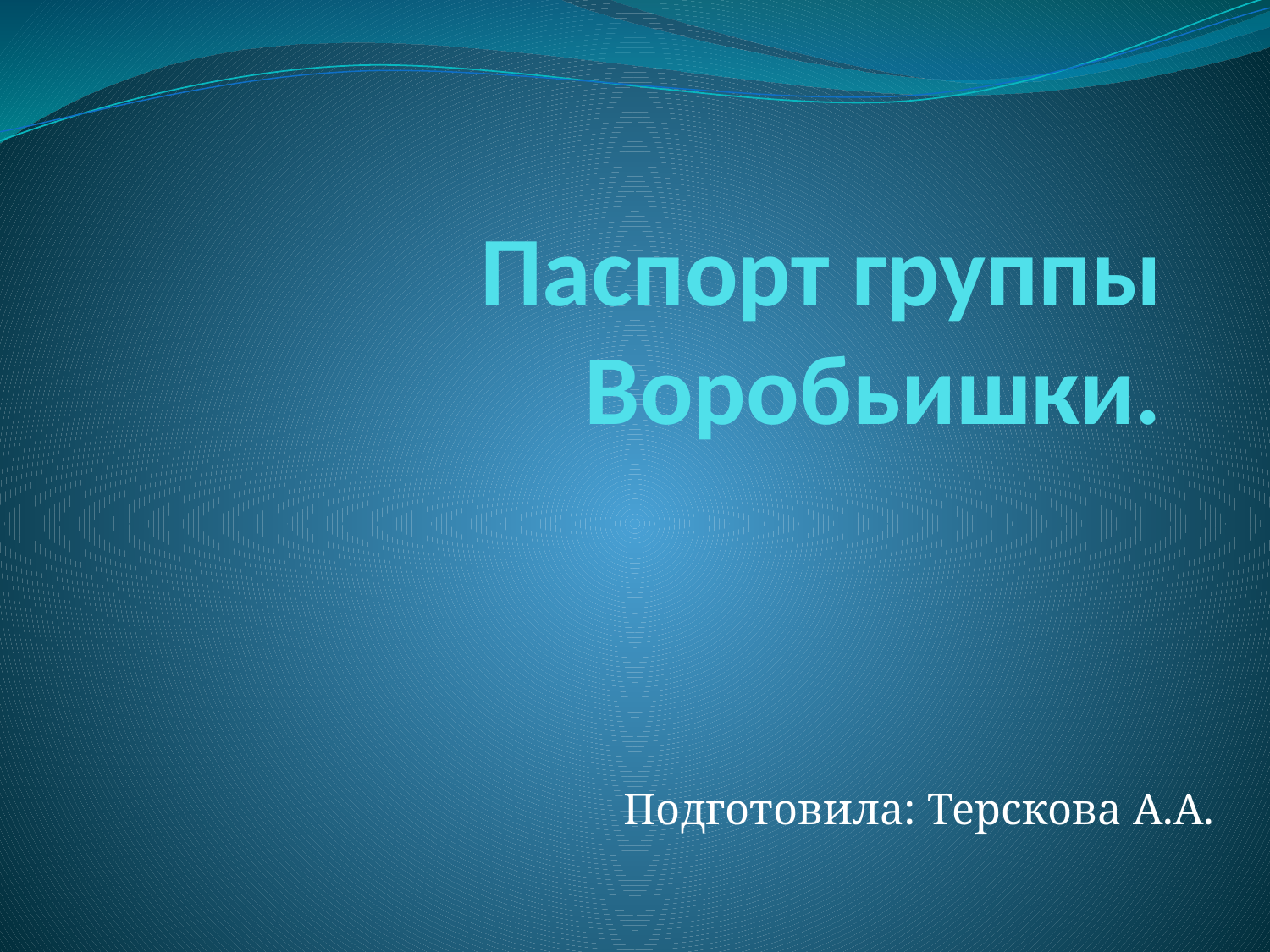

# Паспорт группы Воробьишки.

Подготовила: Терскова А.А.